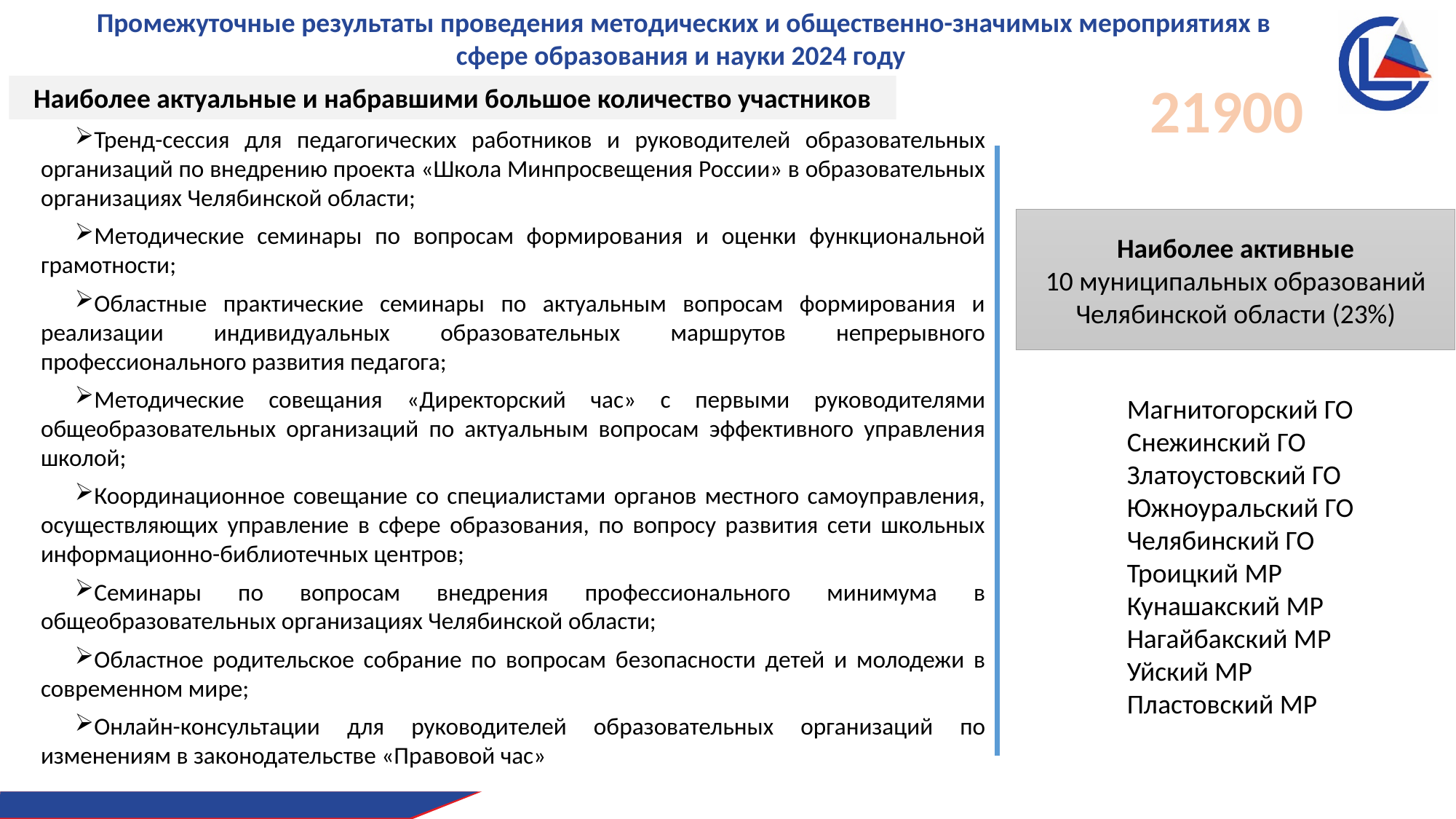

Промежуточные результаты проведения методических и общественно-значимых мероприятиях в сфере образования и науки 2024 году
21900
Наиболее актуальные и набравшими большое количество участников
Тренд-сессия для педагогических работников и руководителей образовательных организаций по внедрению проекта «Школа Минпросвещения России» в образовательных организациях Челябинской области;
Методические семинары по вопросам формирования и оценки функциональной грамотности;
Областные практические семинары по актуальным вопросам формирования и реализации индивидуальных образовательных маршрутов непрерывного профессионального развития педагога;
Методические совещания «Директорский час» с первыми руководителями общеобразовательных организаций по актуальным вопросам эффективного управления школой;
Координационное совещание со специалистами органов местного самоуправления, осуществляющих управление в сфере образования, по вопросу развития сети школьных информационно-библиотечных центров;
Семинары по вопросам внедрения профессионального минимума в общеобразовательных организациях Челябинской области;
Областное родительское собрание по вопросам безопасности детей и молодежи в современном мире;
Онлайн-консультации для руководителей образовательных организаций по изменениям в законодательстве «Правовой час»
Наиболее активные
10 муниципальных образований Челябинской области (23%)
Магнитогорский ГО
Снежинский ГО
Златоустовский ГО
Южноуральский ГО
Челябинский ГО
Троицкий МР
Кунашакский МР
Нагайбакский МР
Уйский МР
Пластовский МР